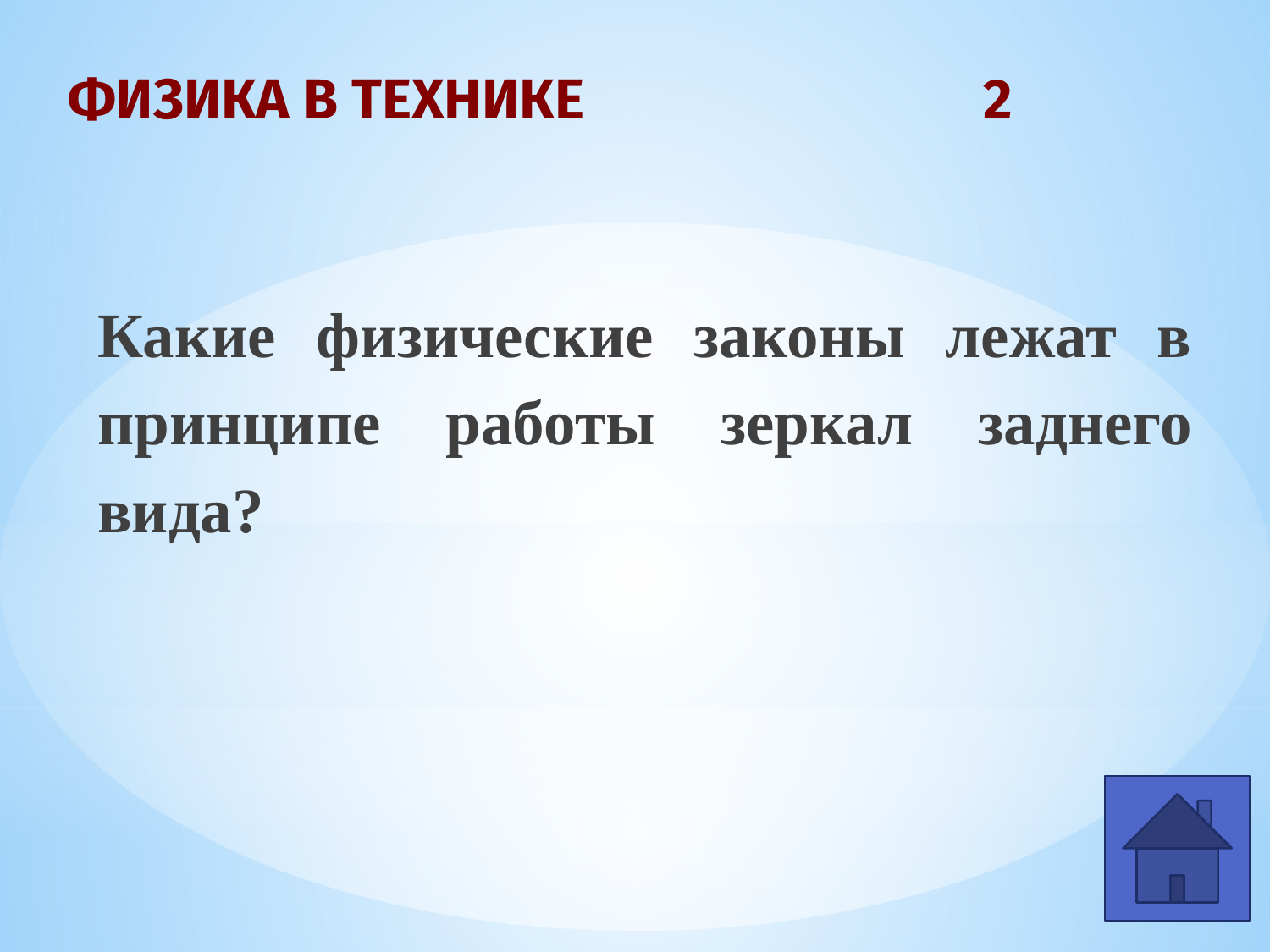

# ФИЗИКА В ТЕХНИКЕ                              2
Какие физические законы лежат в принципе работы зеркал заднего вида?